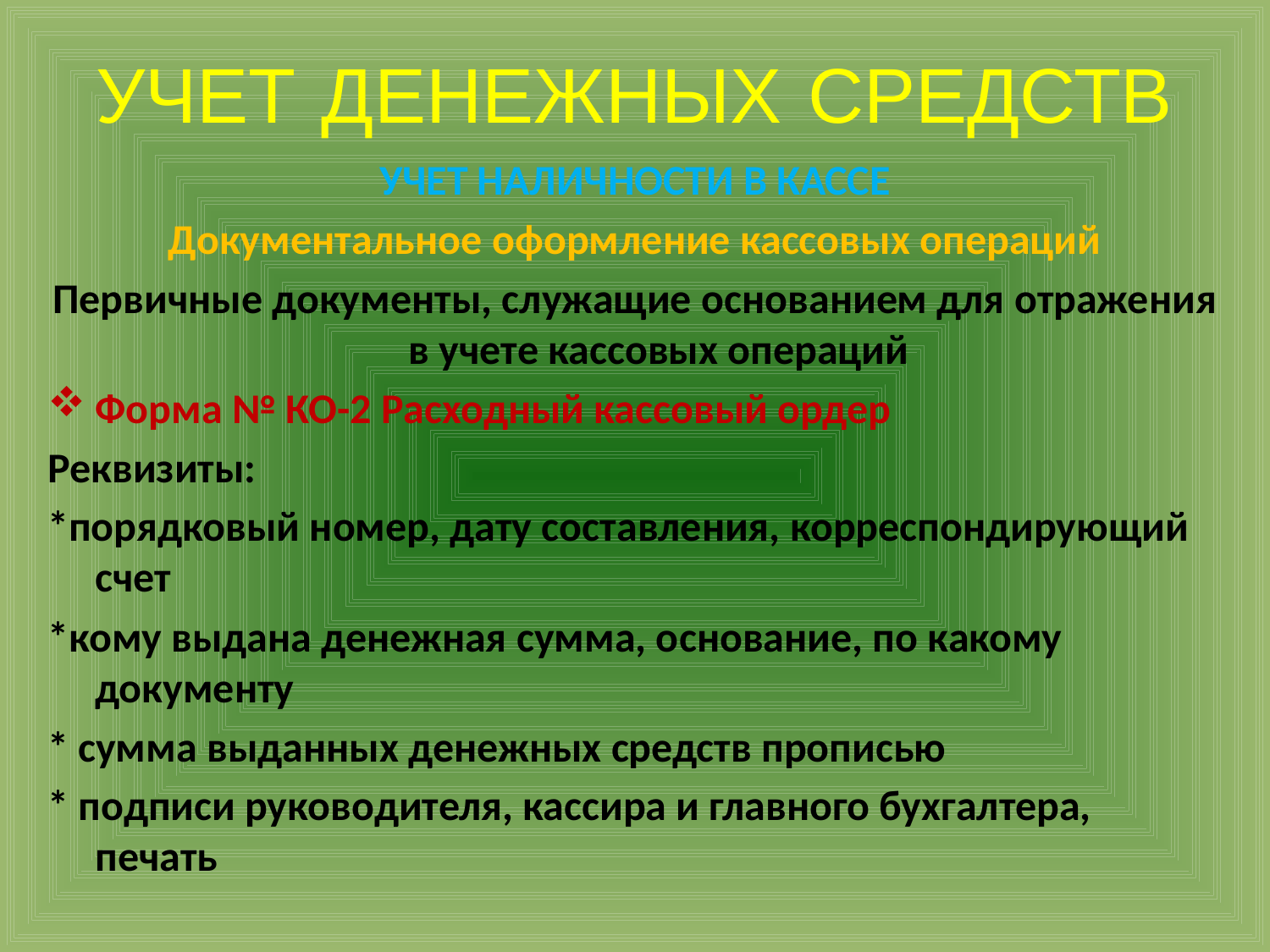

# УЧЕТ ДЕНЕЖНЫХ СРЕДСТВ
УЧЕТ НАЛИЧНОСТИ В КАССЕ
Документальное оформление кассовых операций
Первичные документы, служащие основанием для отражения в учете кассовых операций
Форма № КО-2 Расходный кассовый ордер
Реквизиты:
*порядковый номер, дату составления, корреспондирующий счет
*кому выдана денежная сумма, основание, по какому документу
* сумма выданных денежных средств прописью
* подписи руководителя, кассира и главного бухгалтера, печать